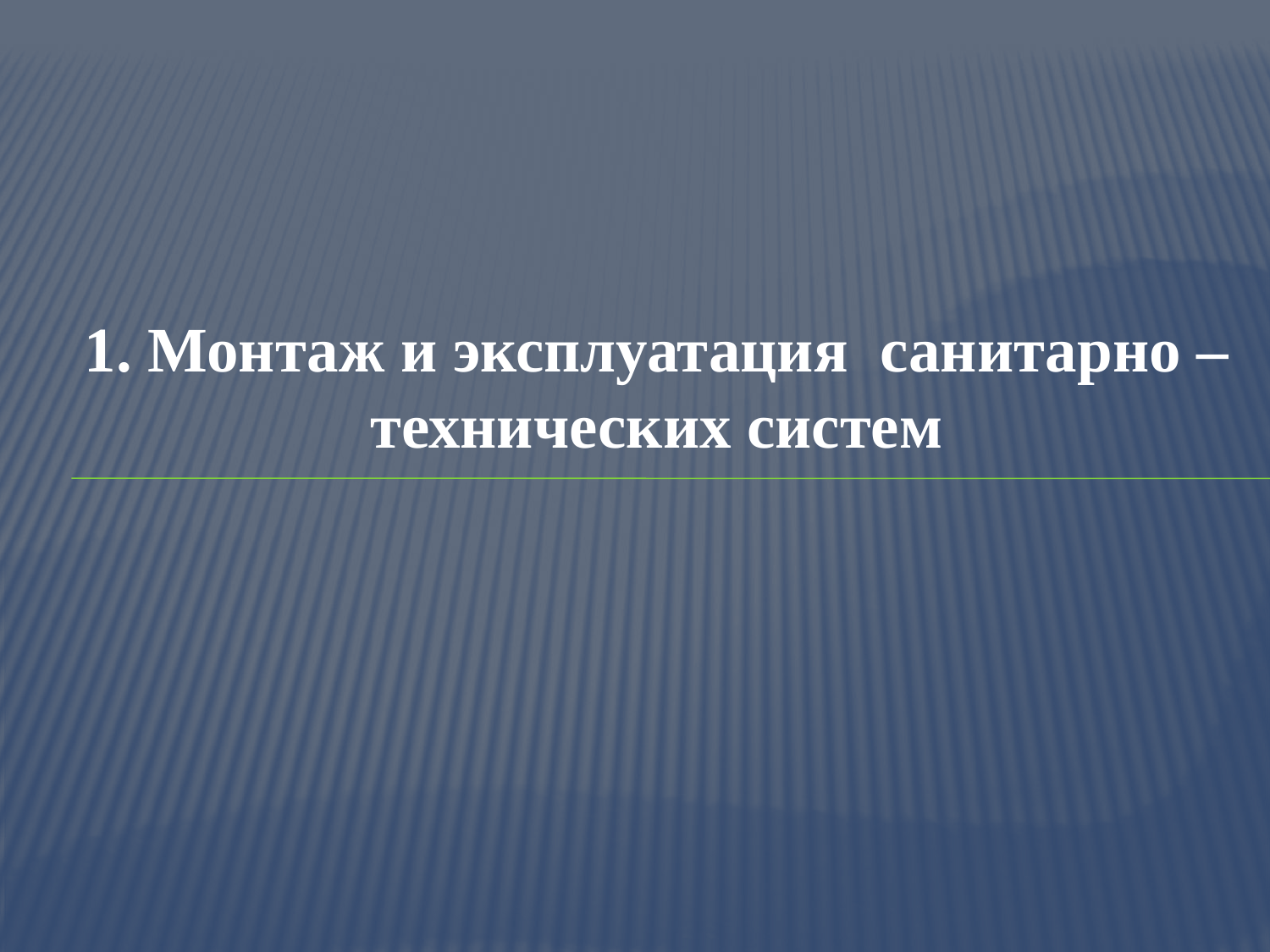

1. Монтаж и эксплуатация  санитарно – технических систем